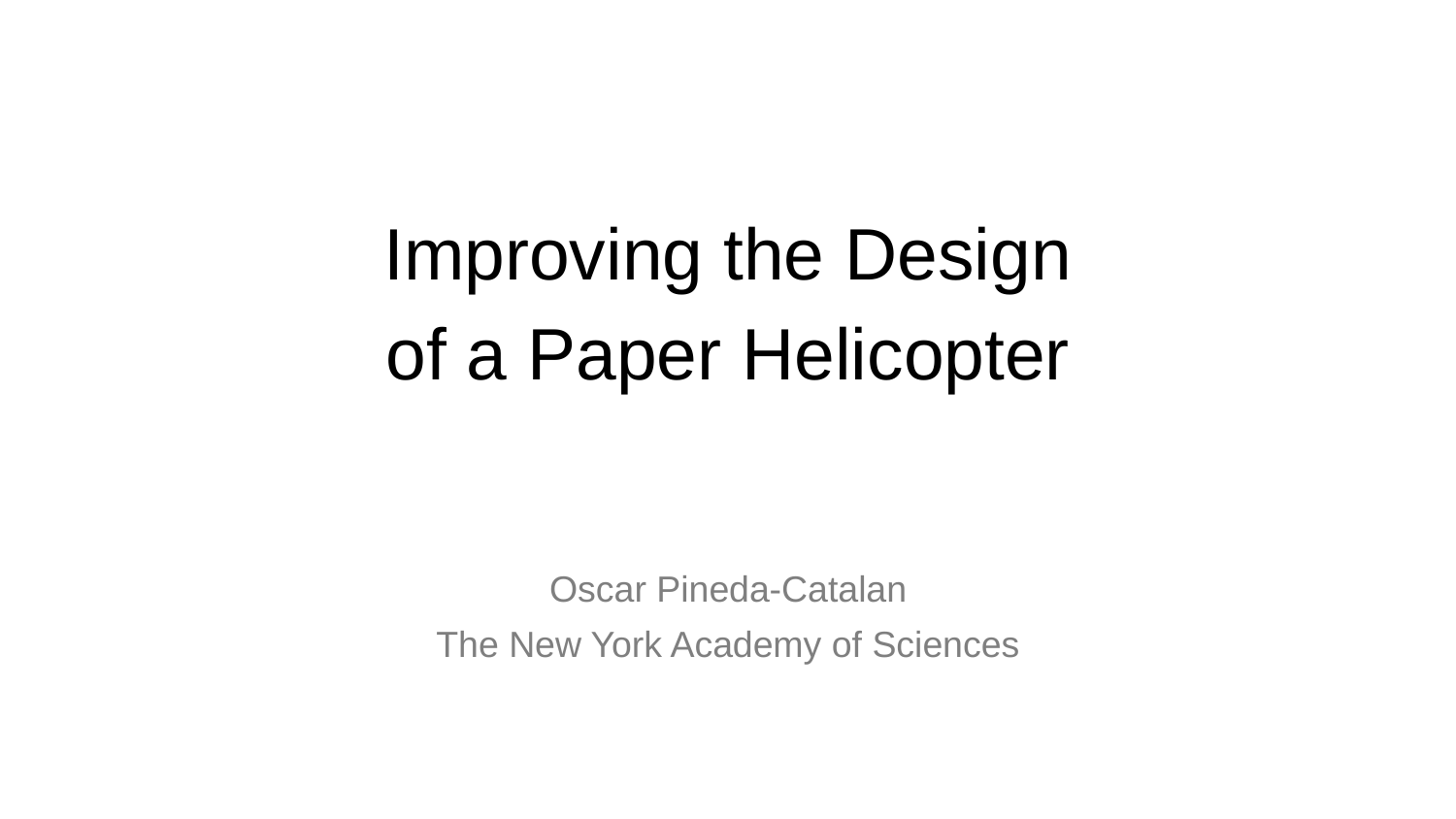

# Improving the Design
of a Paper Helicopter
Oscar Pineda-Catalan
The New York Academy of Sciences